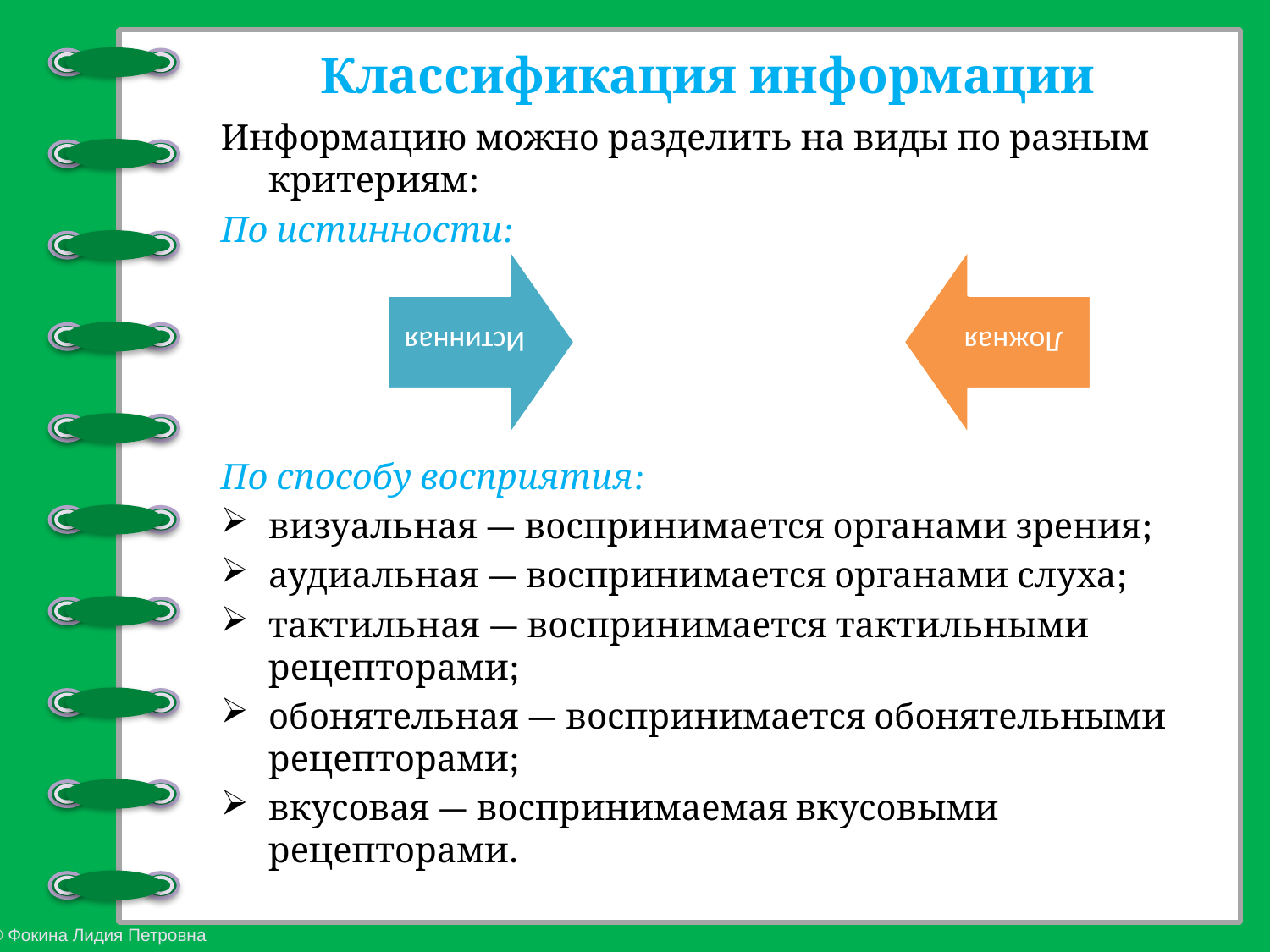

# Классификация информации
Информацию можно разделить на виды по разным критериям:
По истинности:

По способу восприятия:
визуальная — воспринимается органами зрения;
аудиальная — воспринимается органами слуха;
тактильная — воспринимается тактильными рецепторами;
обонятельная — воспринимается обонятельными рецепторами;
вкусовая — воспринимаемая вкусовыми рецепторами.
Истинная
Ложная